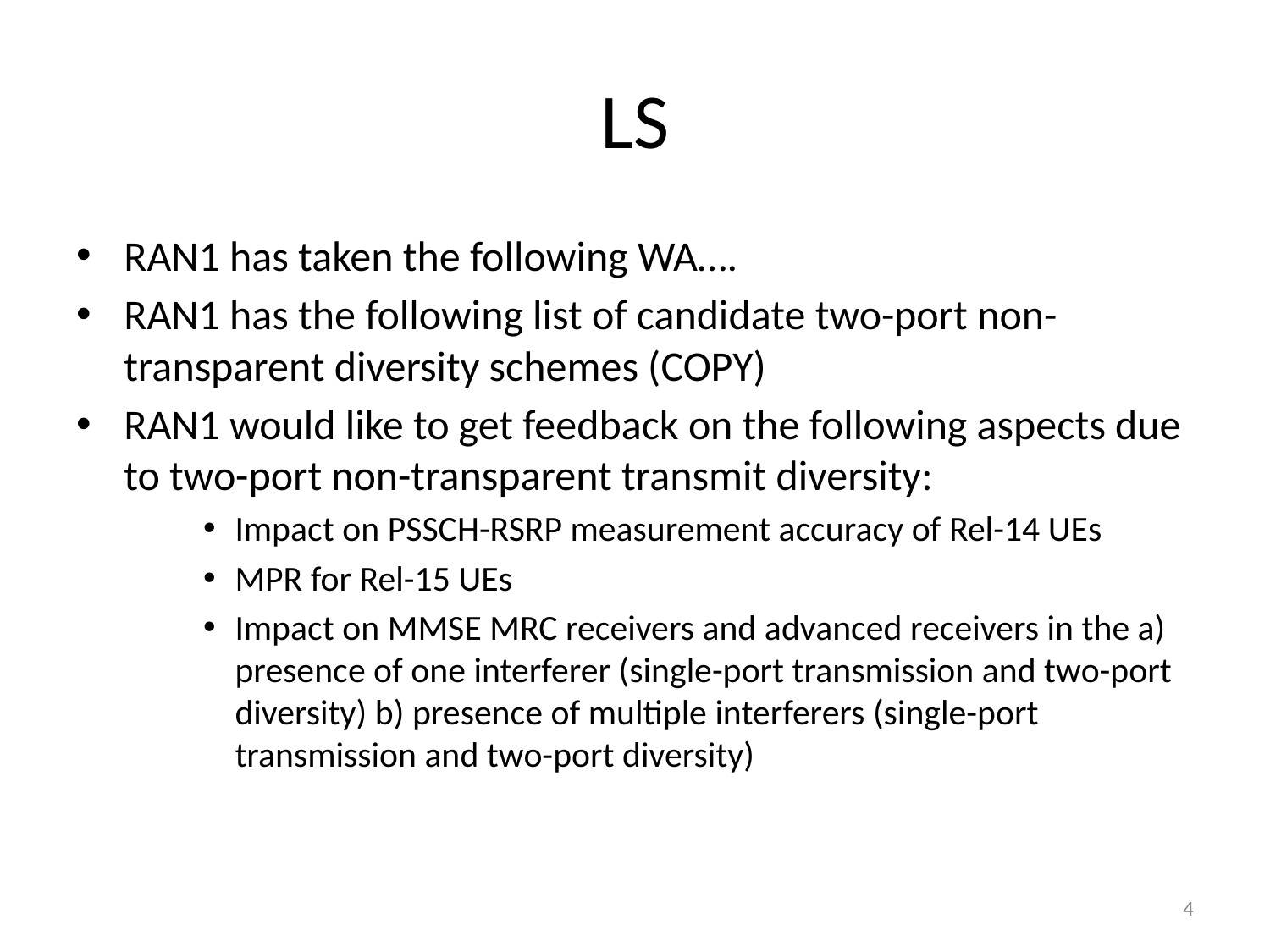

# LS
RAN1 has taken the following WA….
RAN1 has the following list of candidate two-port non-transparent diversity schemes (COPY)
RAN1 would like to get feedback on the following aspects due to two-port non-transparent transmit diversity:
Impact on PSSCH-RSRP measurement accuracy of Rel-14 UEs
MPR for Rel-15 UEs
Impact on MMSE MRC receivers and advanced receivers in the a) presence of one interferer (single-port transmission and two-port diversity) b) presence of multiple interferers (single-port transmission and two-port diversity)

4